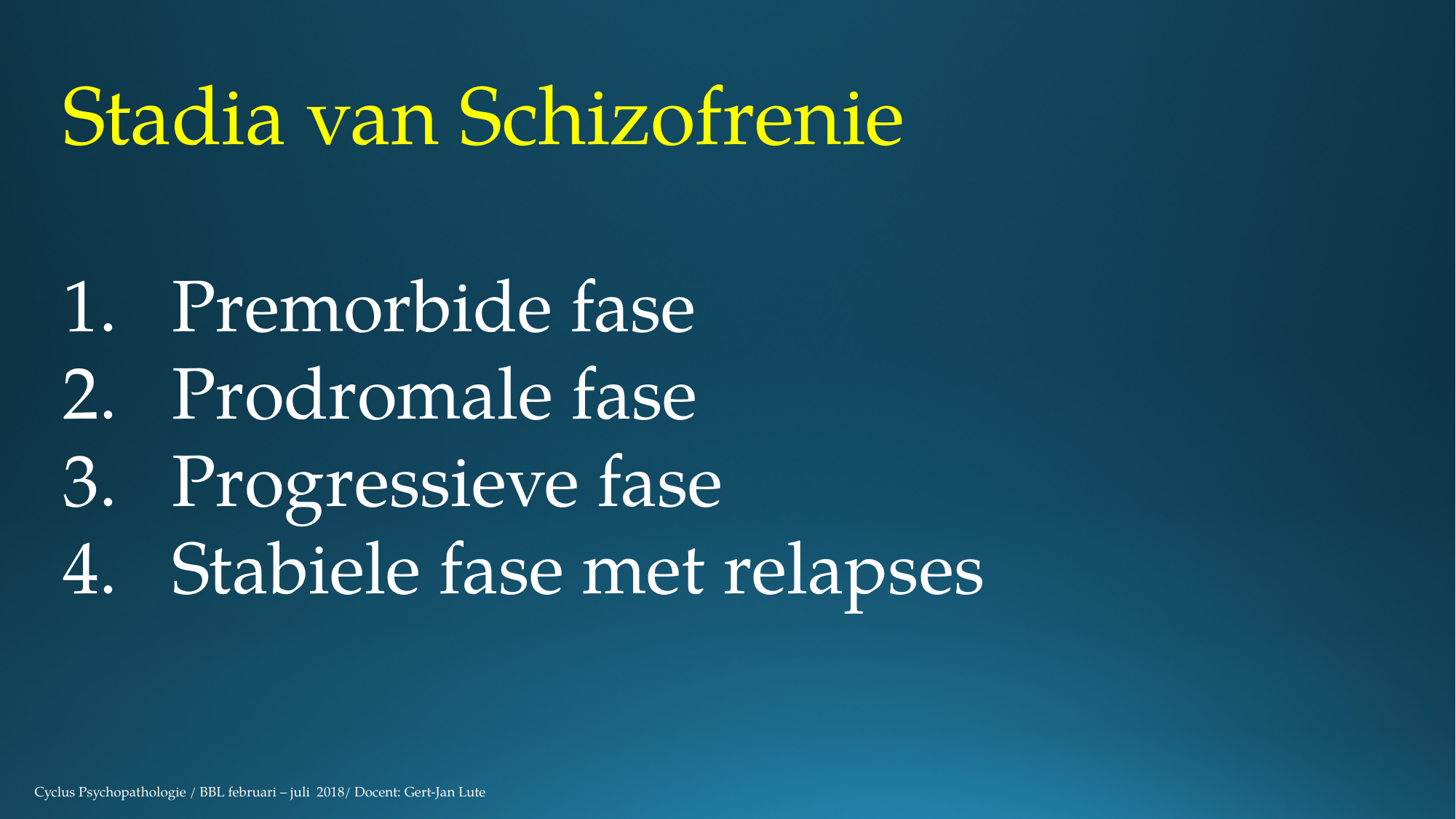

Stadia van Schizofrenie

Premorbide fase
Prodromale fase
Progressieve fase
Stabiele fase met relapses
Cyclus Psychopathologie / BBL februari – juli  2018/ Docent: Gert-Jan Lute